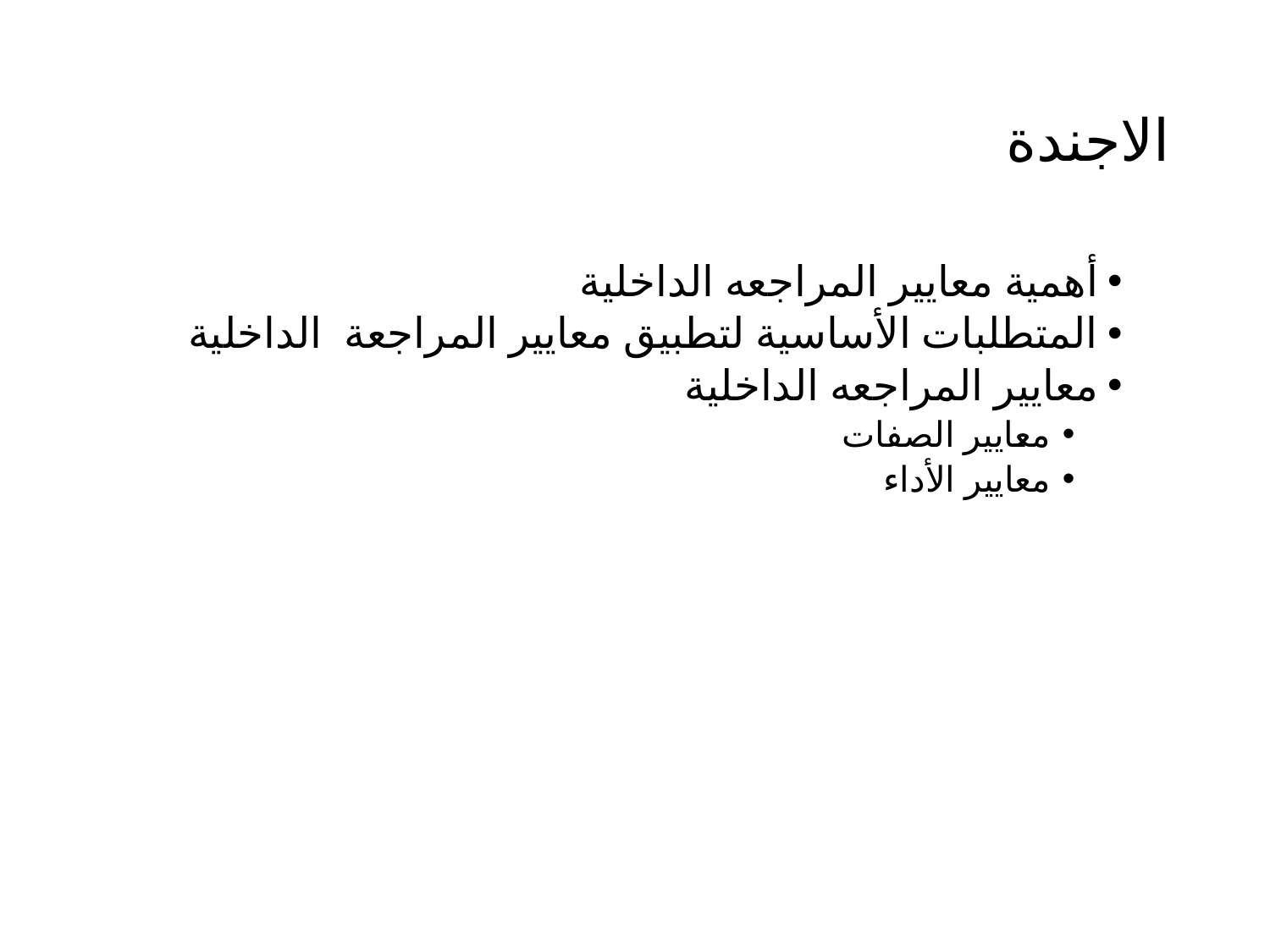

# الاجندة
أهمية معايير المراجعه الداخلية
المتطلبات الأساسية لتطبيق معايير المراجعة  الداخلية
معايير المراجعه الداخلية
معايير الصفات
معايير الأداء